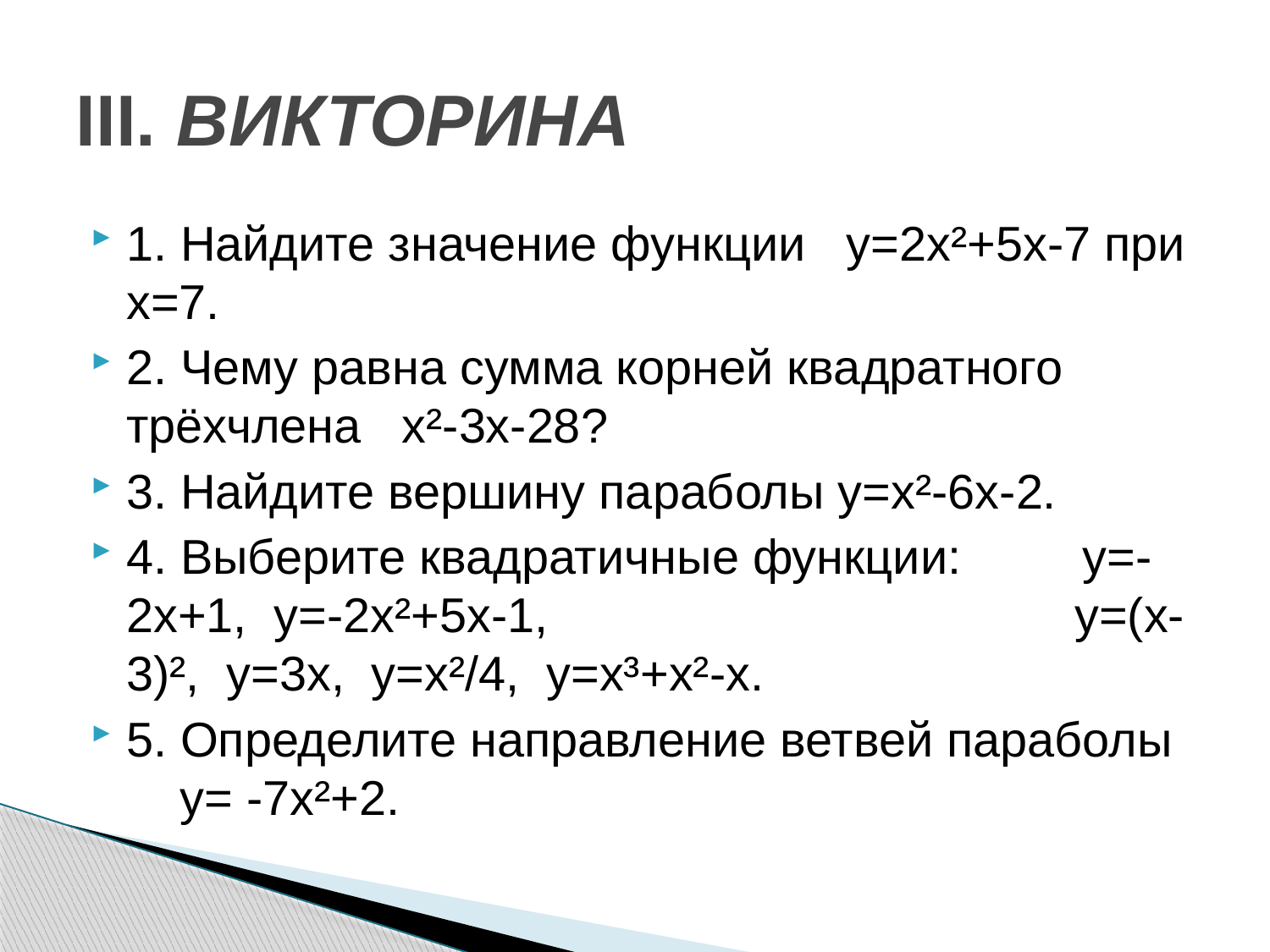

# III. ВИКТОРИНА
1. Найдите значение функции   у=2х²+5х-7 при х=7.
2. Чему равна сумма корней квадратного трёхчлена   х²-3х-28?
3. Найдите вершину параболы у=х²-6х-2.
4. Выберите квадратичные функции:         у=-2х+1,  у=-2х²+5х-1,                                       у=(х-3)²,  у=3х,  у=х²/4,  у=х³+х²-х.
5. Определите направление ветвей параболы      у= -7х²+2.